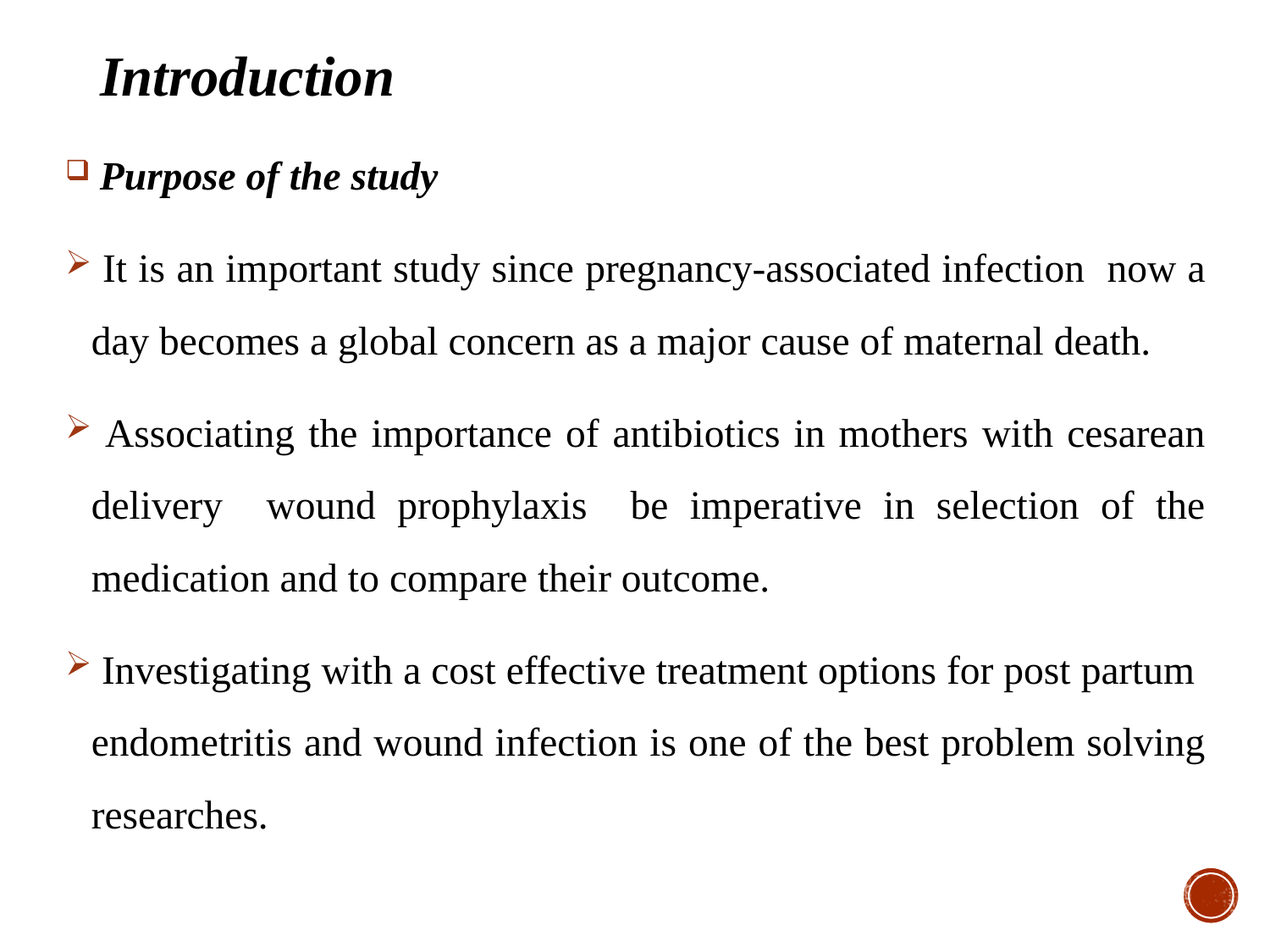

# Introduction
 Purpose of the study
 It is an important study since pregnancy-associated infection  now a day becomes a global concern as a major cause of maternal death.
 Associating the importance of antibiotics in mothers with cesarean delivery  wound prophylaxis  be imperative in selection of the medication and to compare their outcome.
 Investigating with a cost effective treatment options for post partum  endometritis and wound infection is one of the best problem solving researches.
7